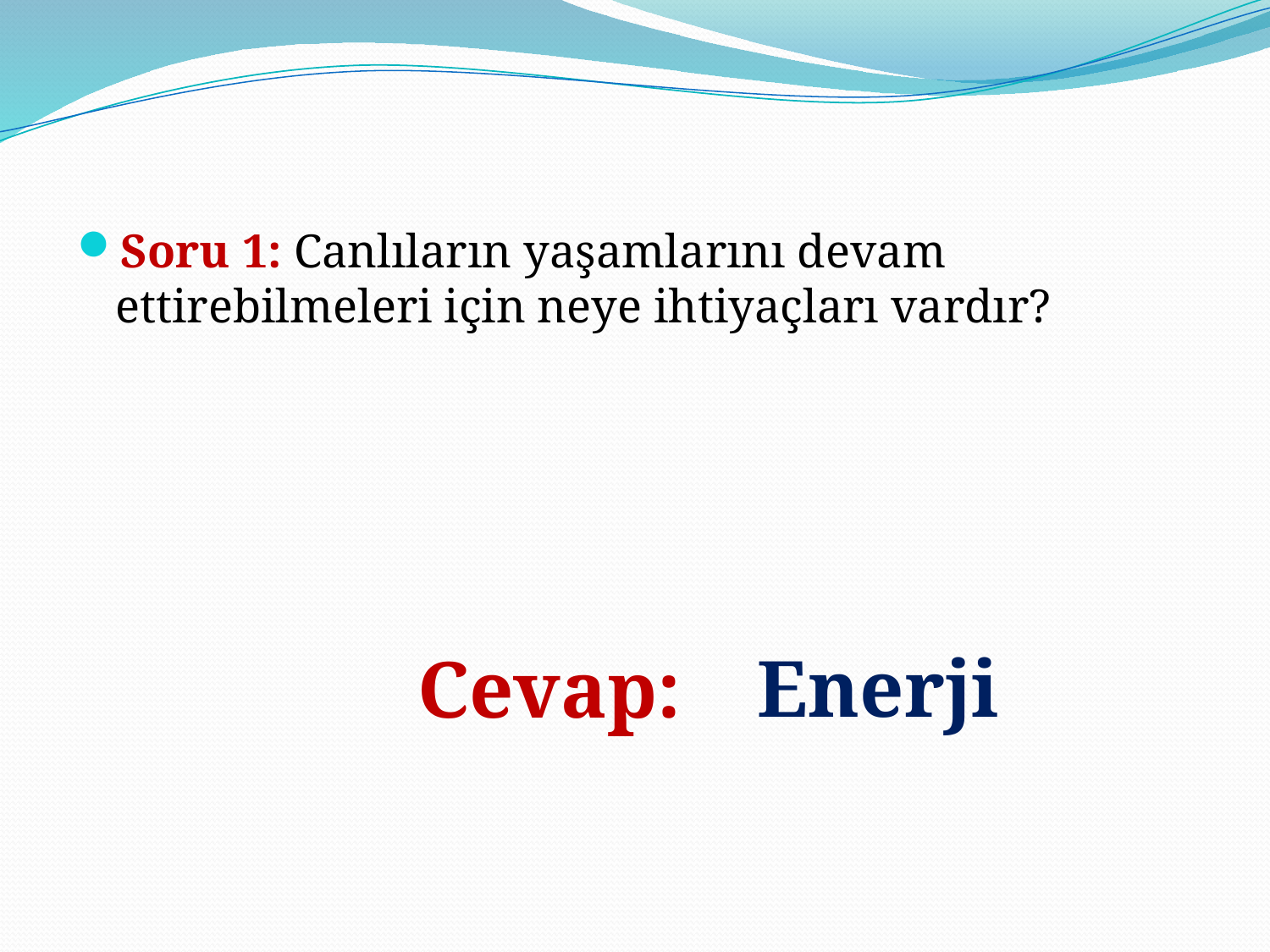

Soru 1: Canlıların yaşamlarını devam ettirebilmeleri için neye ihtiyaçları vardır?

Enerji
Cevap: